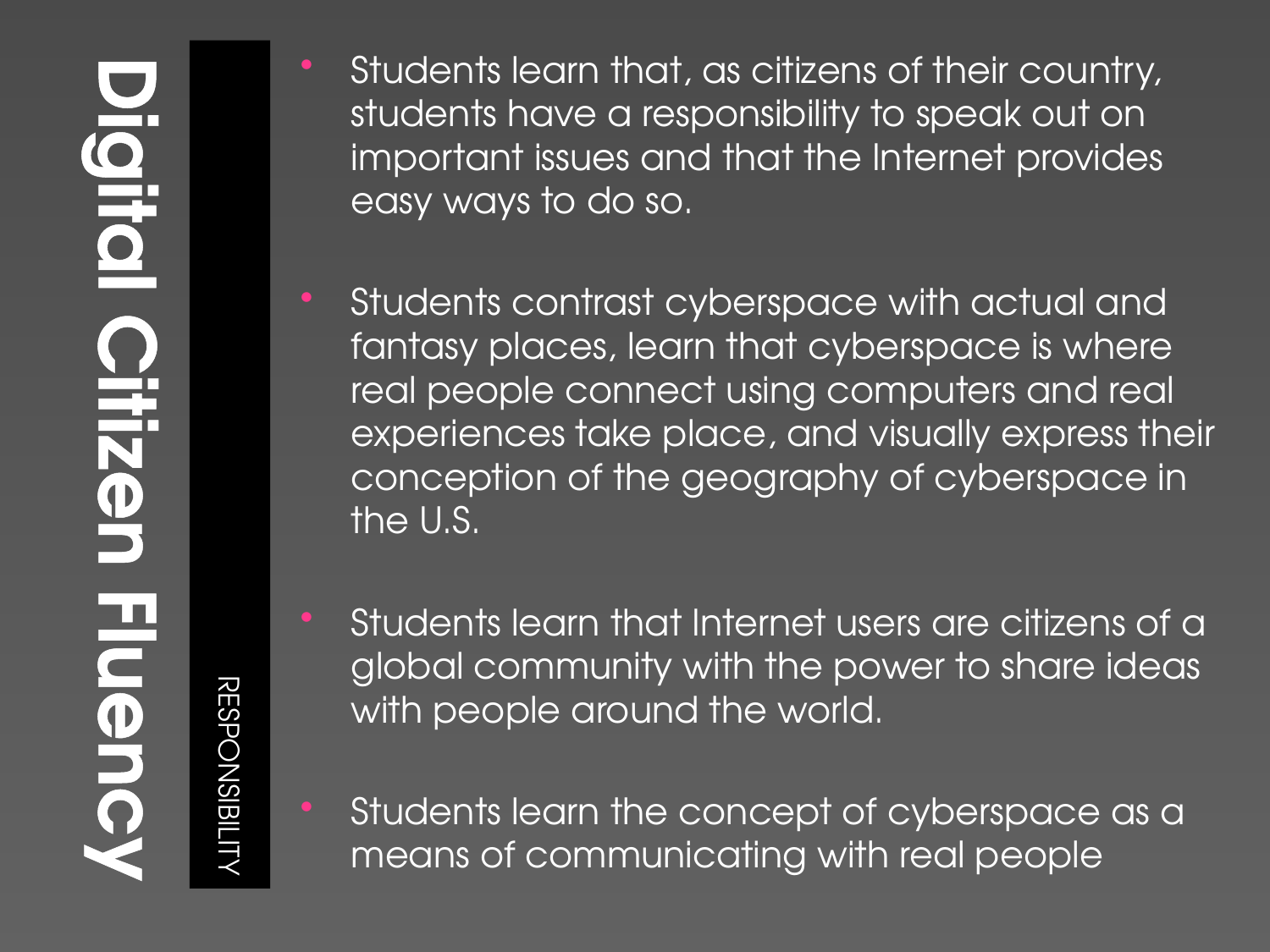

# Digital Citizen Fluency
RESPONSIBILITY
Students learn that, as citizens of their country, students have a responsibility to speak out on important issues and that the Internet provides easy ways to do so.

Students contrast cyberspace with actual and fantasy places, learn that cyberspace is where real people connect using computers and real experiences take place, and visually express their conception of the geography of cyberspace in the U.S.

Students learn that Internet users are citizens of a global community with the power to share ideas with people around the world.

Students learn the concept of cyberspace as a means of communicating with real people